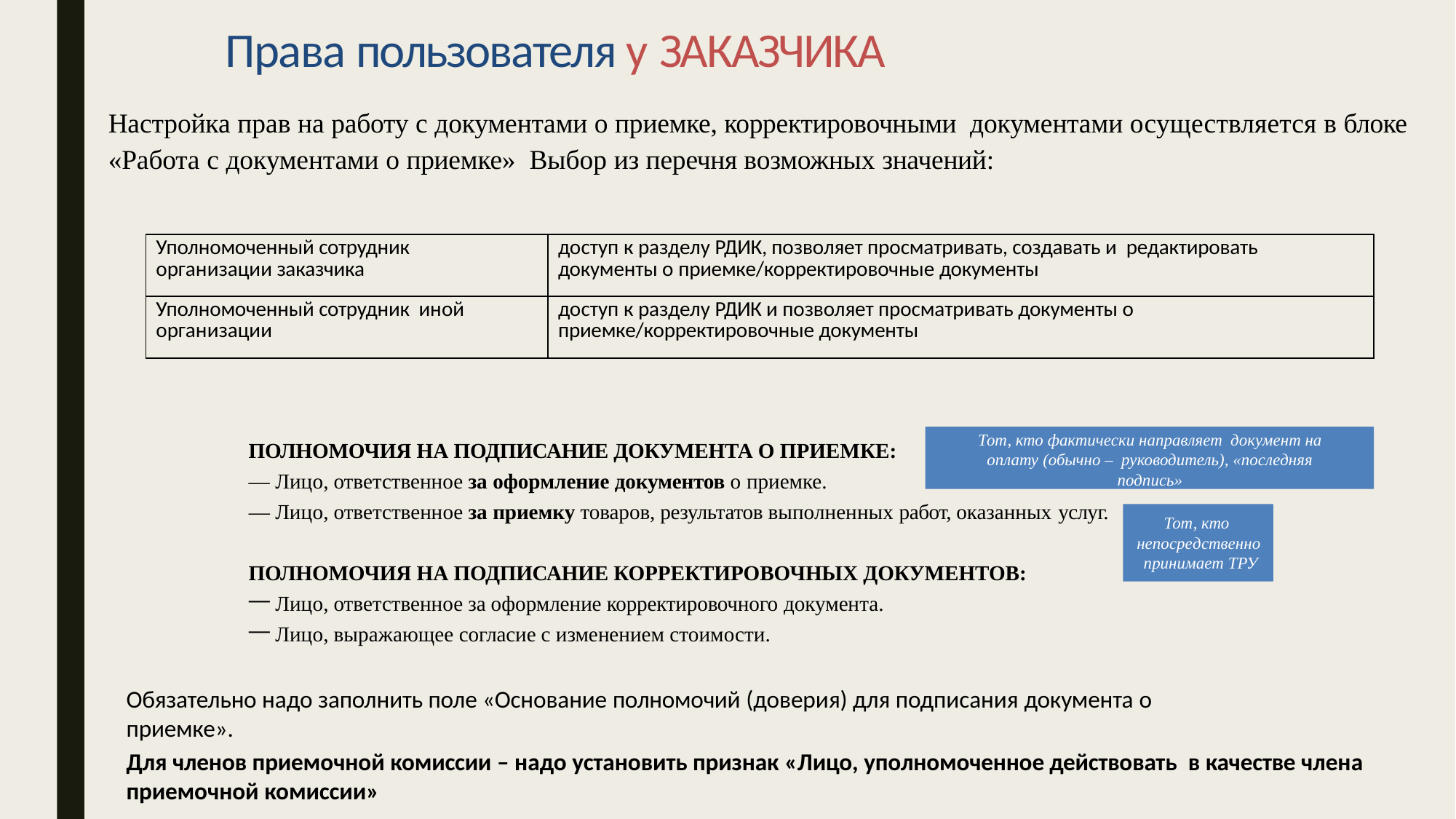

Права пользователя у ЗАКАЗЧИКА
Настройка прав на работу с документами о приемке, корректировочными  документами осуществляется в блоке «Работа с документами о приемке»  Выбор из перечня возможных значений:
| Уполномоченный сотрудник организации заказчика | доступ к разделу РДИК, позволяет просматривать, создавать и редактировать документы о приемке/корректировочные документы |
| --- | --- |
| Уполномоченный сотрудник иной организации | доступ к разделу РДИК и позволяет просматривать документы о приемке/корректировочные документы |
Тот, кто фактически направляет  документ на оплату (обычно –  руководитель), «последняя подпись»
ПОЛНОМОЧИЯ НА ПОДПИСАНИЕ ДОКУМЕНТА О ПРИЕМКЕ:
— Лицо, ответственное за оформление документов о приемке.
— Лицо, ответственное за приемку товаров, результатов выполненных работ, оказанных услуг.

Тот, кто  непосредственно  принимает ТРУ
ПОЛНОМОЧИЯ НА ПОДПИСАНИЕ КОРРЕКТИРОВОЧНЫХ ДОКУМЕНТОВ:
Лицо, ответственное за оформление корректировочного документа.
Лицо, выражающее согласие с изменением стоимости.
Обязательно надо заполнить поле «Основание полномочий (доверия) для подписания документа о
приемке».
Для членов приемочной комиссии – надо установить признак «Лицо, уполномоченное действовать  в качестве члена приемочной комиссии»